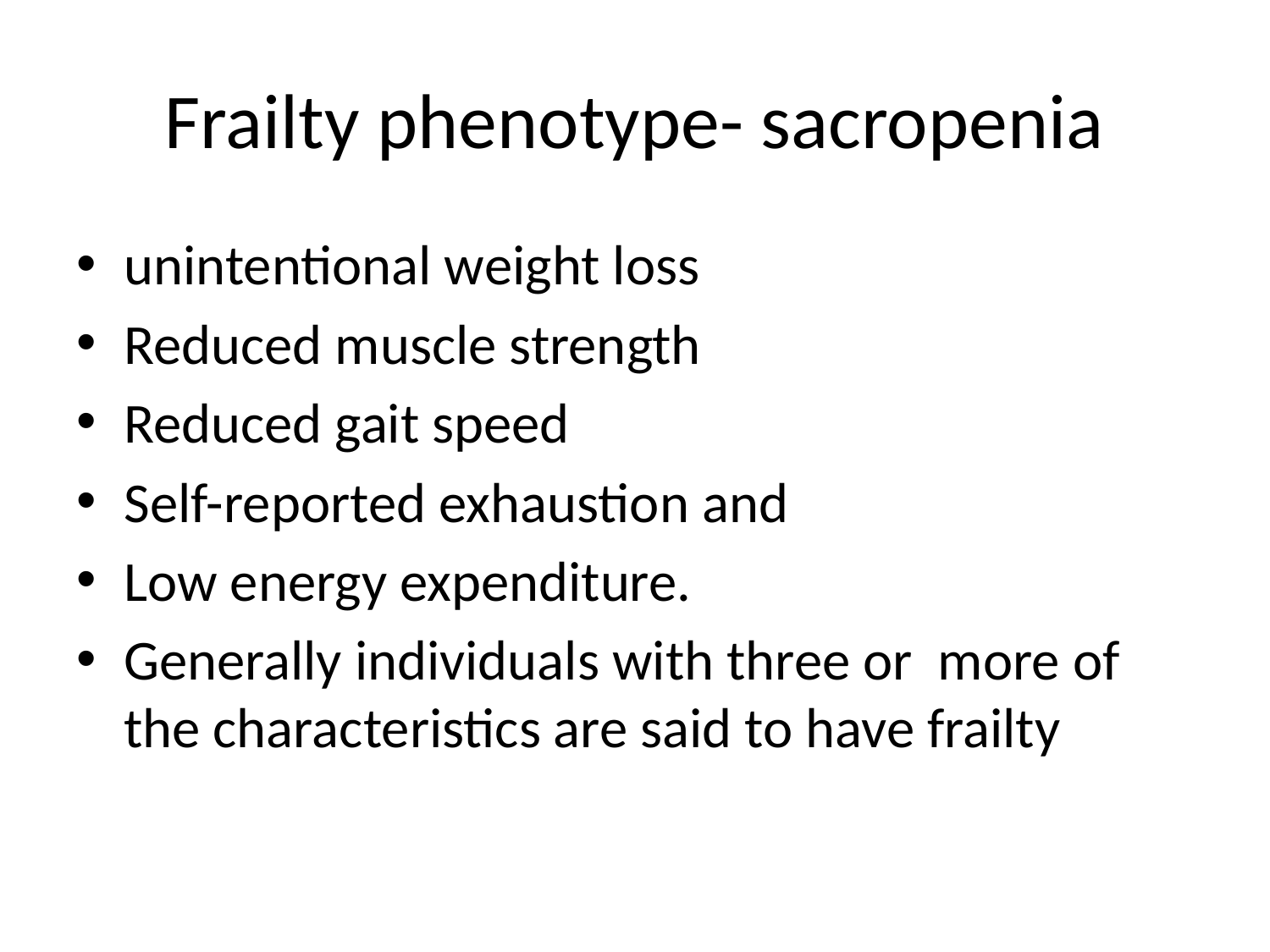

# Frailty phenotype- sacropenia
unintentional weight loss
Reduced muscle strength
Reduced gait speed
Self-reported exhaustion and
Low energy expenditure.
Generally individuals with three or  more of the characteristics are said to have frailty